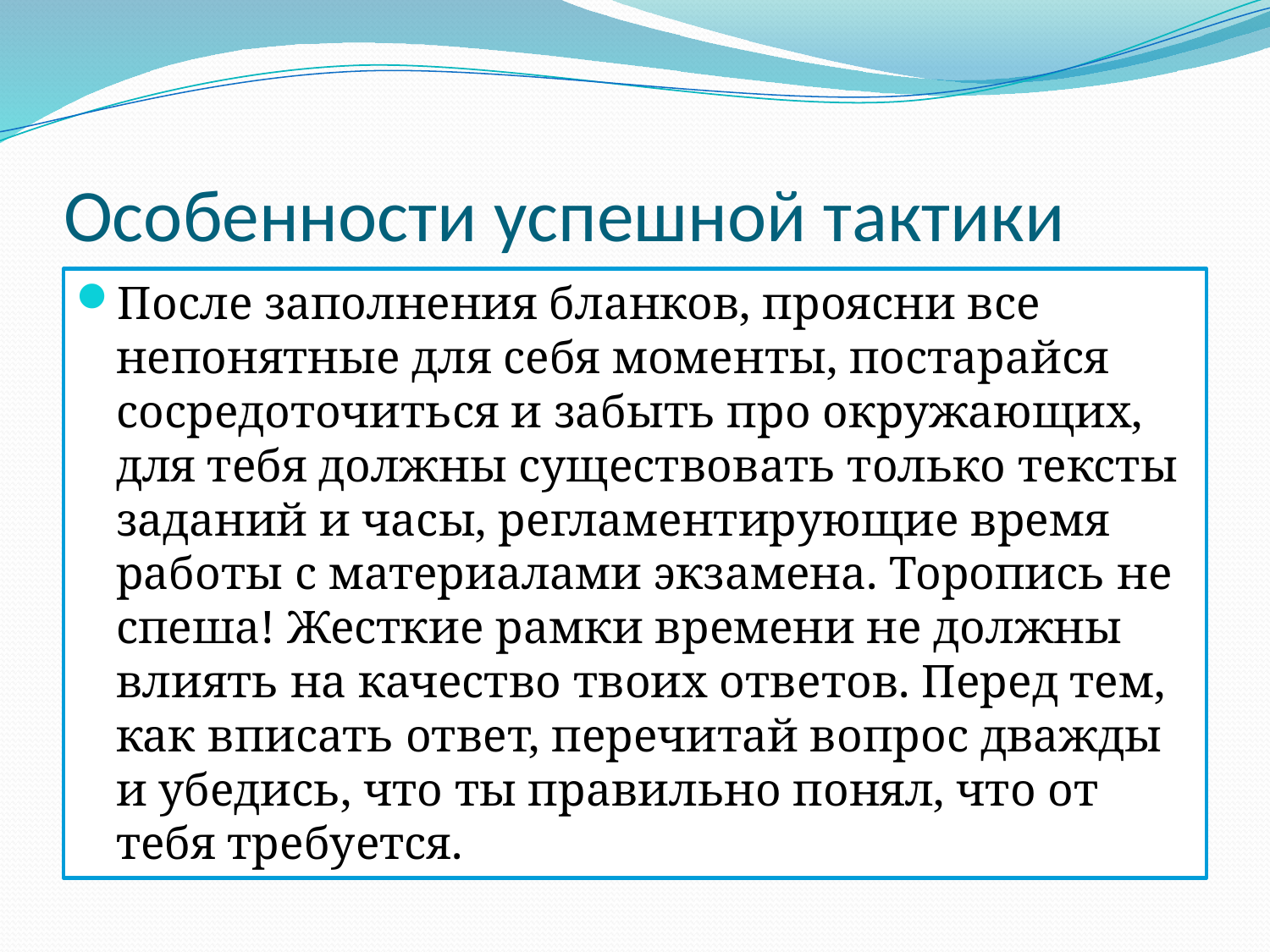

# Особенности успешной тактики
После заполнения бланков, проясни все непонятные для себя моменты, постарайся сосредоточиться и забыть про окружающих, для тебя должны существовать только тексты заданий и часы, регламентирующие время работы с материалами экзамена. Торопись не спеша! Жесткие рамки времени не должны влиять на качество твоих ответов. Перед тем, как вписать ответ, перечитай вопрос дважды и убедись, что ты правильно понял, что от тебя требуется.